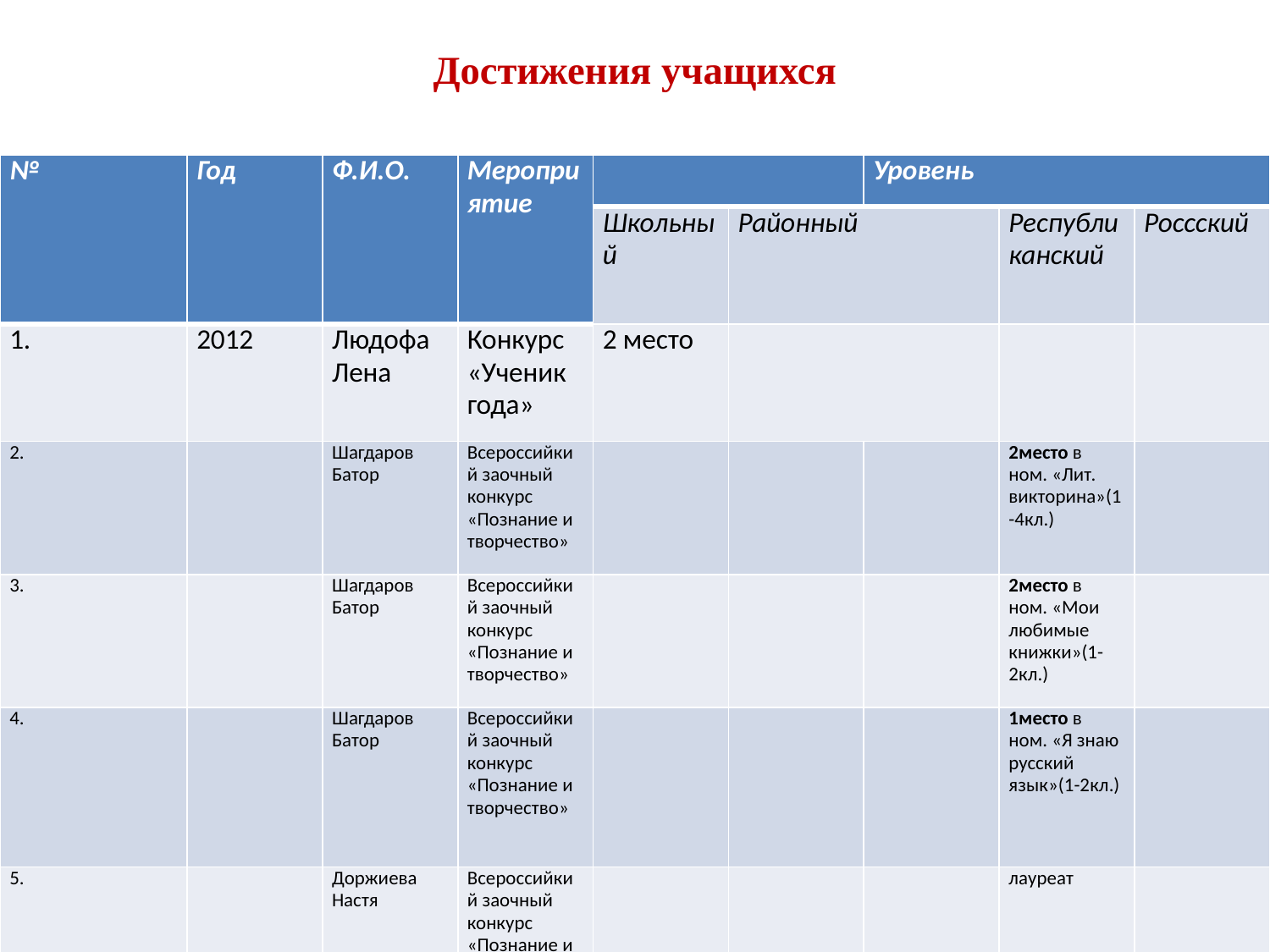

# Достижения учащихся
| № | Год | Ф.И.О. | Мероприятие |  |  | Уровень |  |  |
| --- | --- | --- | --- | --- | --- | --- | --- | --- |
|  |  |  |  | Школьный | Районный |  | Республиканский | Россский |
| 1. | 2012 | Людофа Лена | Конкурс «Ученик года» | 2 место |  |  |  |  |
| 2. |  | Шагдаров Батор | Всероссийкий заочный конкурс «Познание и творчество» |  |  |  | 2место в ном. «Лит. викторина»(1-4кл.) |  |
| 3. |  | Шагдаров Батор | Всероссийкий заочный конкурс «Познание и творчество» |  |  |  | 2место в ном. «Мои любимые книжки»(1-2кл.) |  |
| 4. |  | Шагдаров Батор | Всероссийкий заочный конкурс «Познание и творчество» |  |  |  | 1место в ном. «Я знаю русский язык»(1-2кл.) |  |
| 5. |  | Доржиева Настя | Всероссийкий заочный конкурс «Познание и творчество» |  |  |  | лауреат |  |
| 6. |  | Доржиева Настя | Всероссийкий заочный конкурс «Познание и творчество» |  |  |  | лауреат |  |
| 7. |  | Людофа Лена | Всероссийкий заочный конкурс «Познание и творчество» |  |  |  | лауреат |  |
| 8. |  | Людофа Лена | Всероссийкий заочный конкурс «Познание и творчество» |  |  |  | лауреат |  |
| 9. |  | Нимаев Родион | Всероссийкий заочный конкурс «Познание и творчество» |  |  |  | лауреат |  |
| 10. |  | Шагдаров Батор | Всероссийкая дистанционная олимпиада «Юный патриот России» |  |  |  | Диплом 2 степени |  |
| 11. |  | Доржиева Настя | Всероссийкая дистанционная олимпиада «Юный патриот России» |  |  |  | Диплом 2 степени |  |
| 12. |  | Цыденова Сэлмэг | Всероссийкая дистанционная олимпиада «Юный патриот России» |  |  |  | Диплом 2 степени |  |
| 13. |  | Жамаганова Номина | Всероссийкая дистанционная олимпиада «Домик-Семигномик» |  |  |  | победитель |  |
| 14. |  | Людофа Лена | Всероссийкий заочный конкурс «Познание и творчество» |  |  |  |  |  |
| 15. |  | Цыбиков Буда | Всероссийкая дистанционная олимпиада«Домик-Семигномик» |  |  |  | лауреат |  |
| 16. |  | Жамаганова Номина | Всероссийкая дистанционная олимпиада «Домик-Семигномик» |  |  |  | победитель |  |
| 17. | 2013 | Цырендоржиев Абида | Международный конкурс-игра «Еж» |  |  |  | свидельство |  |
| 18. | 2013 |  | Международный конкурс-игра «Еж» |  |  |  |  |  |
| 19. | 2013 |  | Международный конкурс-игра «Еж» |  |  |  |  |  |
| 20. | 2012 | Людофа Лена | Открытый чемпионат и первенство Республики Бурятия по аэробике |  |  |  | 2 место |  |
| 21. | 2012 | Цыбикова Дарима | Открытый чемпионат и первенство Республики Бурятия по аэробике |  |  |  | 2 место |  |
| 22. | 2012 | Борбодоева Номина | Открытый чемпионат и первенство Республики Бурятия по аэробике |  |  |  | 2 место |  |
| 23. | 2013 | Людофа Лена | Открытый чемпионат и первенство Республики Бурятия по аэробике |  |  |  | 1 место |  |
| 24. | 2013 | Цыбикова Дарима | Открытый чемпионат и первенство Республики Бурятия по аэробике |  |  |  | 1 место |  |
| 25. | 2013 | Борбодоева Номина | Открытый чемпионат и первенство Республики Бурятия по аэробике |  |  |  | 1 место |  |
| 26. | 2013 | Людофа Лена | Открытый краевой фитнес-фестиваль «Наш выбор-здоровый образ жизни» г. Чита |  |  |  | 1 место |  |
| 27. | 2013 | Цыбикова Дарима | Открытый краевой фитнес-фестиваль «Наш выбор-здоровый образ жизни» г. Чита |  |  |  | 1 место |  |
| 28. | 2013 | Борбодоева Номина | Открытый краевой фитнес-фестиваль «Наш выбор-здоровый образ жизни» г. Чита |  |  |  | 1 место |  |
| 29. | 2013 | Борбодоева Номина | Конкурс рисунков «Мир, где торжествует цирк!» |  |  |  | 1 место |  |
| 30. |  | Борбодоева Номина | «Русский медвежонок» |  |  |  | 3 место |  |
| 31. | 2013 | Борбодоева Номин | «Баатор-Дангина-2013» |  | грамота |  |  |  |
| 32. | 2013 | Жамаганова Номина | «Баатор-Дангина-2013» |  | грамота |  |  |  |
| 33. | 2013 | Шагдаров Батор | «Баатор-Дангина-2013» |  | 2 место |  |  |  |
| 34. | 2013 | Хасанова Адиса | Республиканский конкурс юных чтецов «Байгалай hэбшээн» |  |  | сертификат |  |  |
| 35. | 2013 | Жамаганова Номина | Республиканский конкурс юных чтецов «Байгалай hэбшээн» |  |  | сертификат |  |  |
| 36. | 2013 | Шагдаров Батор | Первенство Ерав. Р-на по бурятской борьбе |  | 2 место |  |  |  |
| 37. | 2013 | Шагдаров Батор | Победитель по вольной борьбе на празднике «Сагаалган-2013» | 1 место |  |  |  |  |
| 38. | 2012 | Шагдаров Батор | Конкурс рисунков «День пожилого человека» | 3 место |  |  |  |  |
| 39. | 2012 | Дарижапов Легцог | Конкурс рисунков «День пожилого человека» | 2 место |  |  |  |  |
| 40. | 2012 | Цыренжапова Дари | Конкурс сочинений «День пожилого человека» | 2 место |  |  |  |  |
| 41. | 2013 | Людофа Лена | Конкурс рисунков «Мы в ответе за тех кого приручили» | 1 место |  |  |  |  |
| 42. | 2013 | Хасанова Адиса | Конкурс рисунков «Мы в ответе за тех кого приручили» | 2 место |  |  |  |  |
| 43. | 2013 | Борбодоева Номин | Предметная неделя «Окружающий мир» | 1 место |  |  |  |  |
| 44. | 2013 | Казаков Никита | Олимпиада по математике «Кенгуру» |  | 2 место |  |  |  |
| 45. | 2013 | Трифонов Влад | Олимпиада по математике «Кенгуру» |  | 1 место |  |  |  |
| 46. | 2013 | Дарижапов Легцог | Олимпиада по математике «Кенгуру» |  | 3 место |  |  |  |
| 47. | 2013 | Людофа Лена | Республиканский конкурс «Бамбарууш» |  | 3 место |  |  |  |
| 48. | 2013 | Шагдаров Батор | Республиканский конкурс «Бамбарууш» |  | 3 место |  |  |  |
| 49. | 2013 | Цыденова Сэлмэг | «Эму» |  |  |  |  |  |
| 50. | 2013 | Цыбиков Буда | «Эму» |  |  |  |  |  |
| 51. | 2013 | Гончиков Очир | «Эму» |  |  |  |  |  |
|  |  |  |  |  |  |  |  |  |